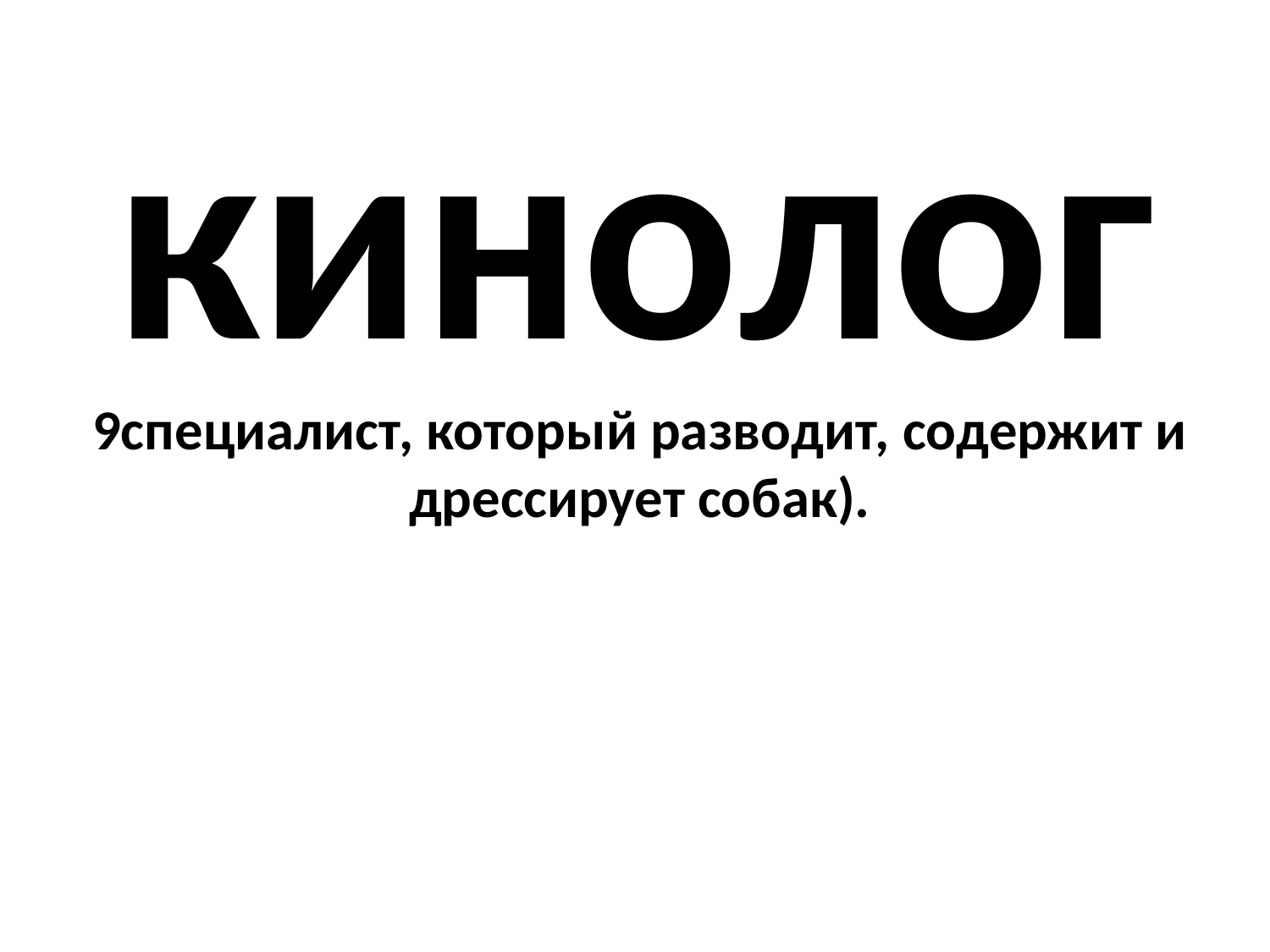

# кинолог
9специалист, который разводит, содержит и дрессирует собак).